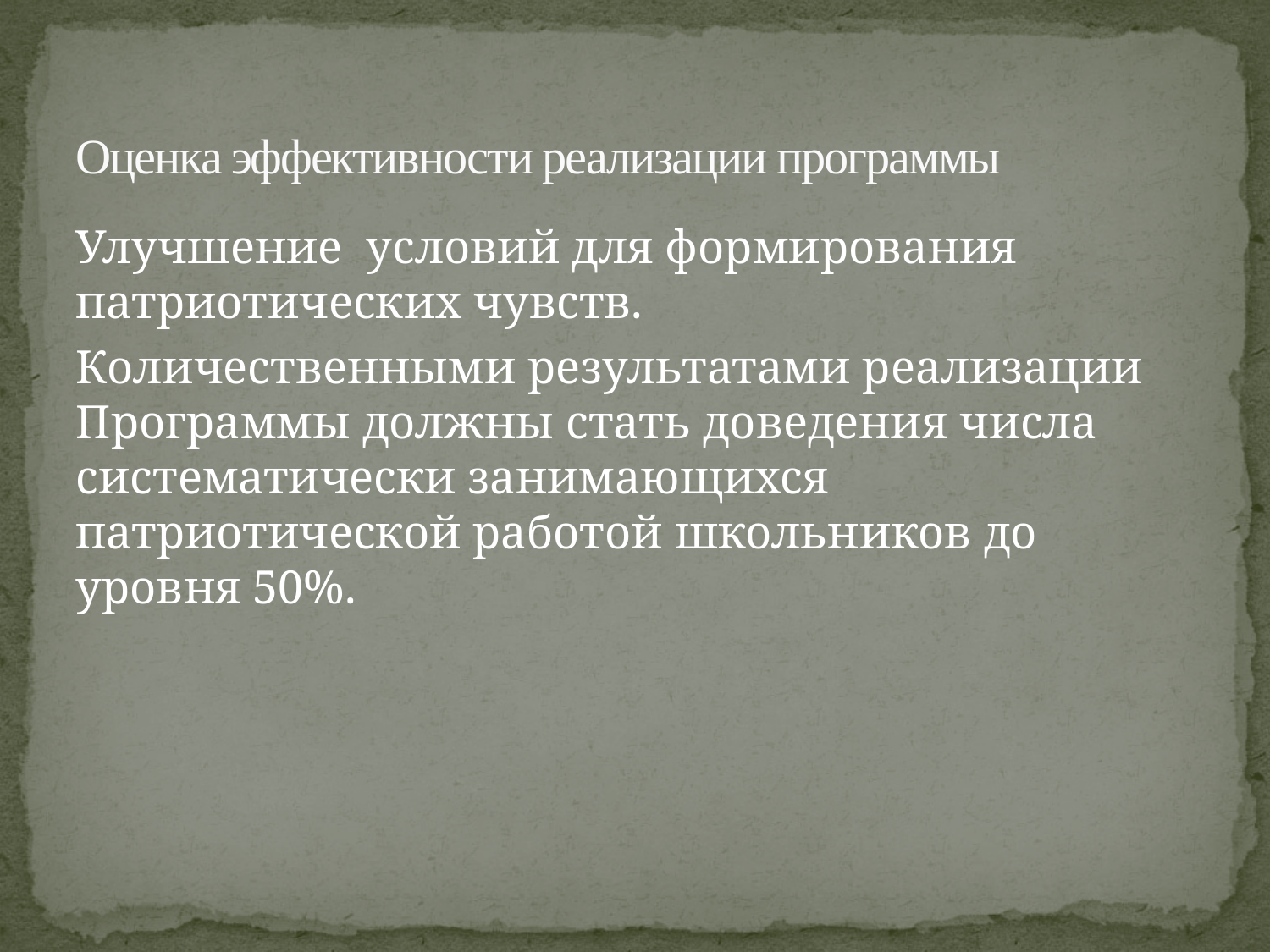

# Оценка эффективности реализации программы
Улучшение  условий для формирования патриотических чувств.
Количественными результатами реализации Программы должны стать доведения числа систематически занимающихся патриотической работой школьников до уровня 50%.